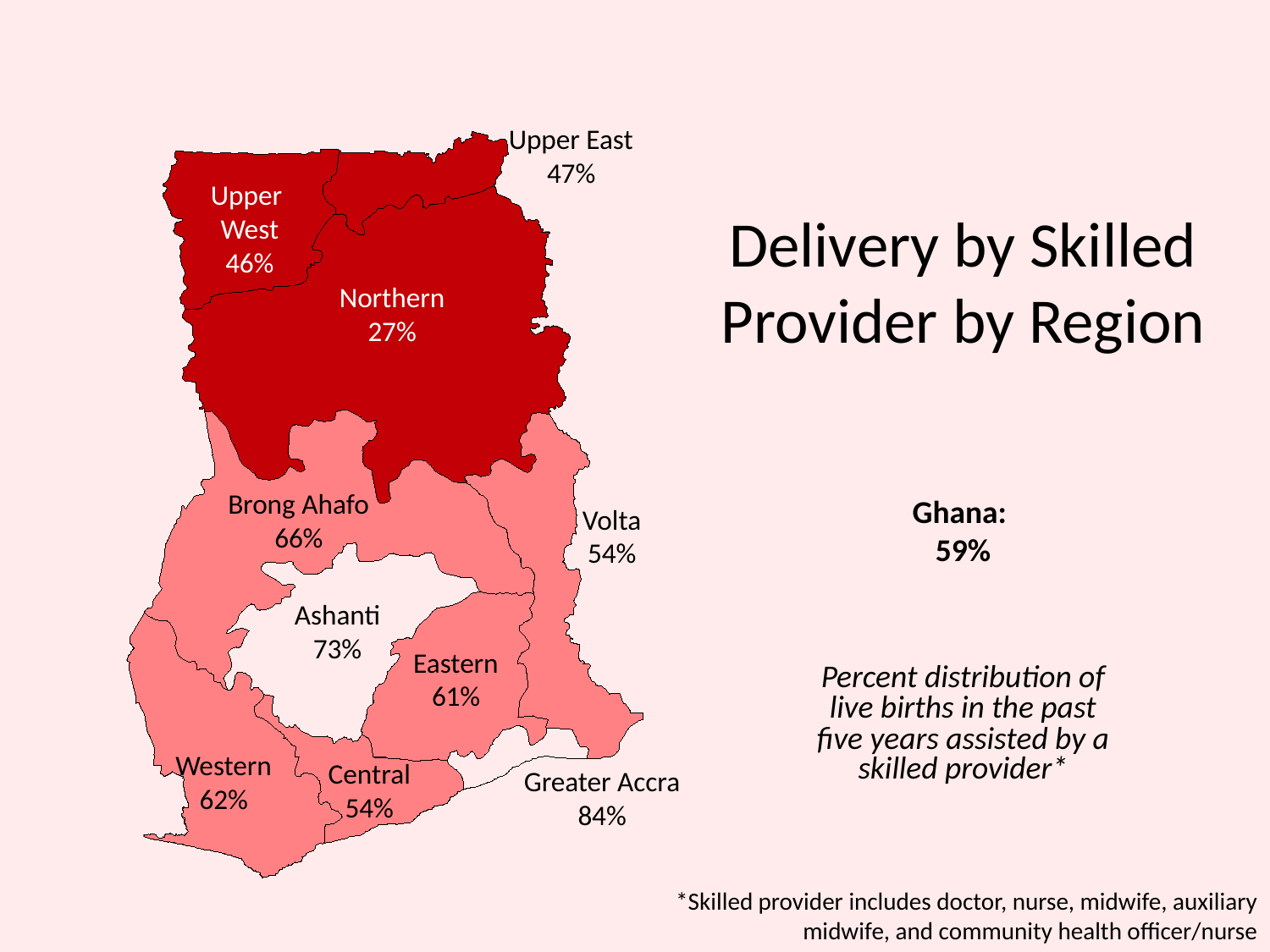

Upper East
47%

Upper
West
46%

Northern
27%

Brong Ahafo
66%
Volta
54%

Ashanti
73%

Eastern
61%

Western
62%
Central
54%
Greater Accra
84%

# Delivery by Skilled Provider by Region
Ghana:
59%
Percent distribution of live births in the past five years assisted by a skilled provider*
*Skilled provider includes doctor, nurse, midwife, auxiliary midwife, and community health officer/nurse